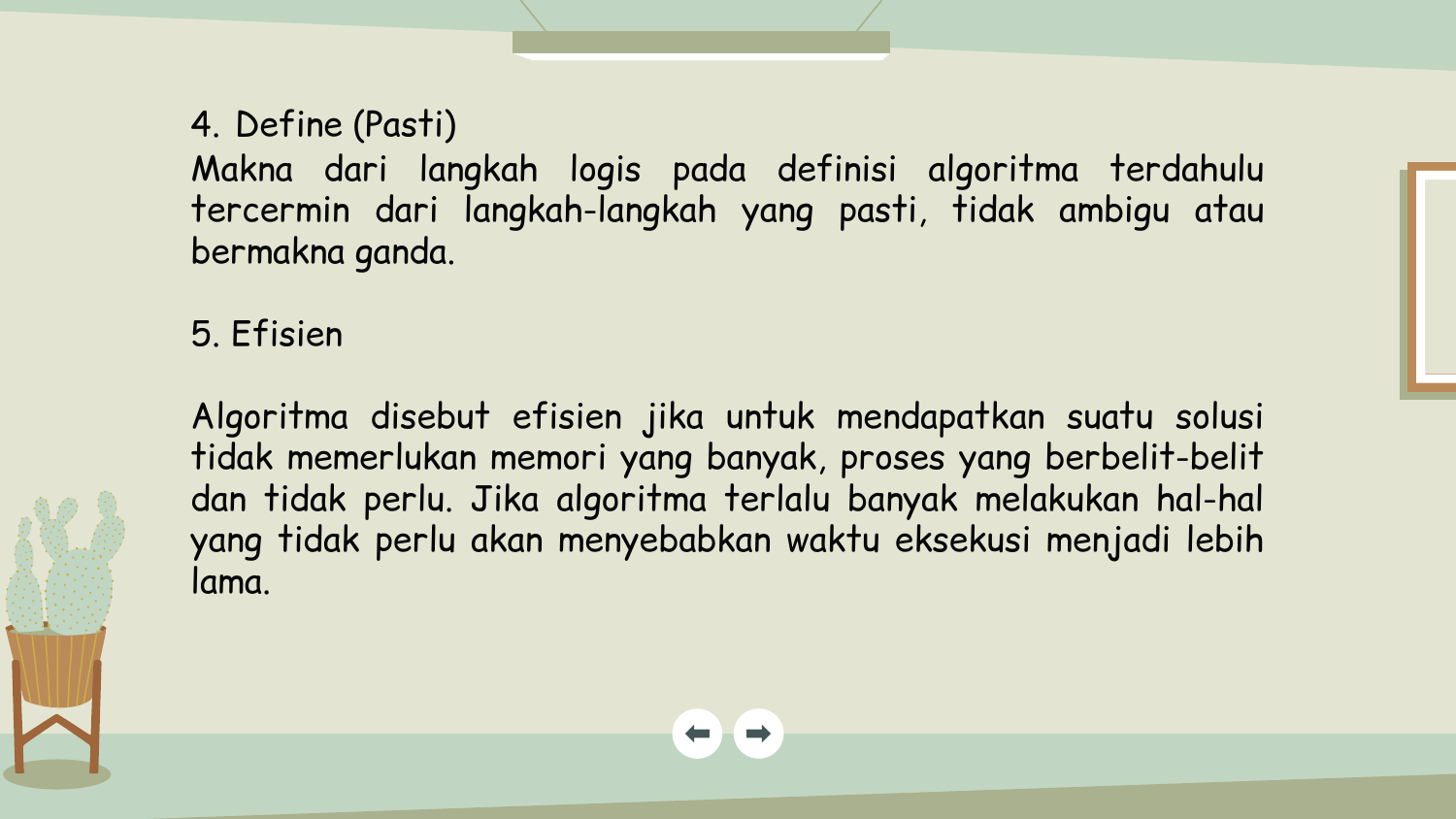

4. Define (Pasti)
Makna dari langkah logis pada definisi algoritma terdahulu tercermin dari langkah-langkah yang pasti, tidak ambigu atau bermakna ganda.

5. Efisien

Algoritma disebut efisien jika untuk mendapatkan suatu solusi tidak memerlukan memori yang banyak, proses yang berbelit-belit dan tidak perlu. Jika algoritma terlalu banyak melakukan hal-hal yang tidak perlu akan menyebabkan waktu eksekusi menjadi lebih lama.